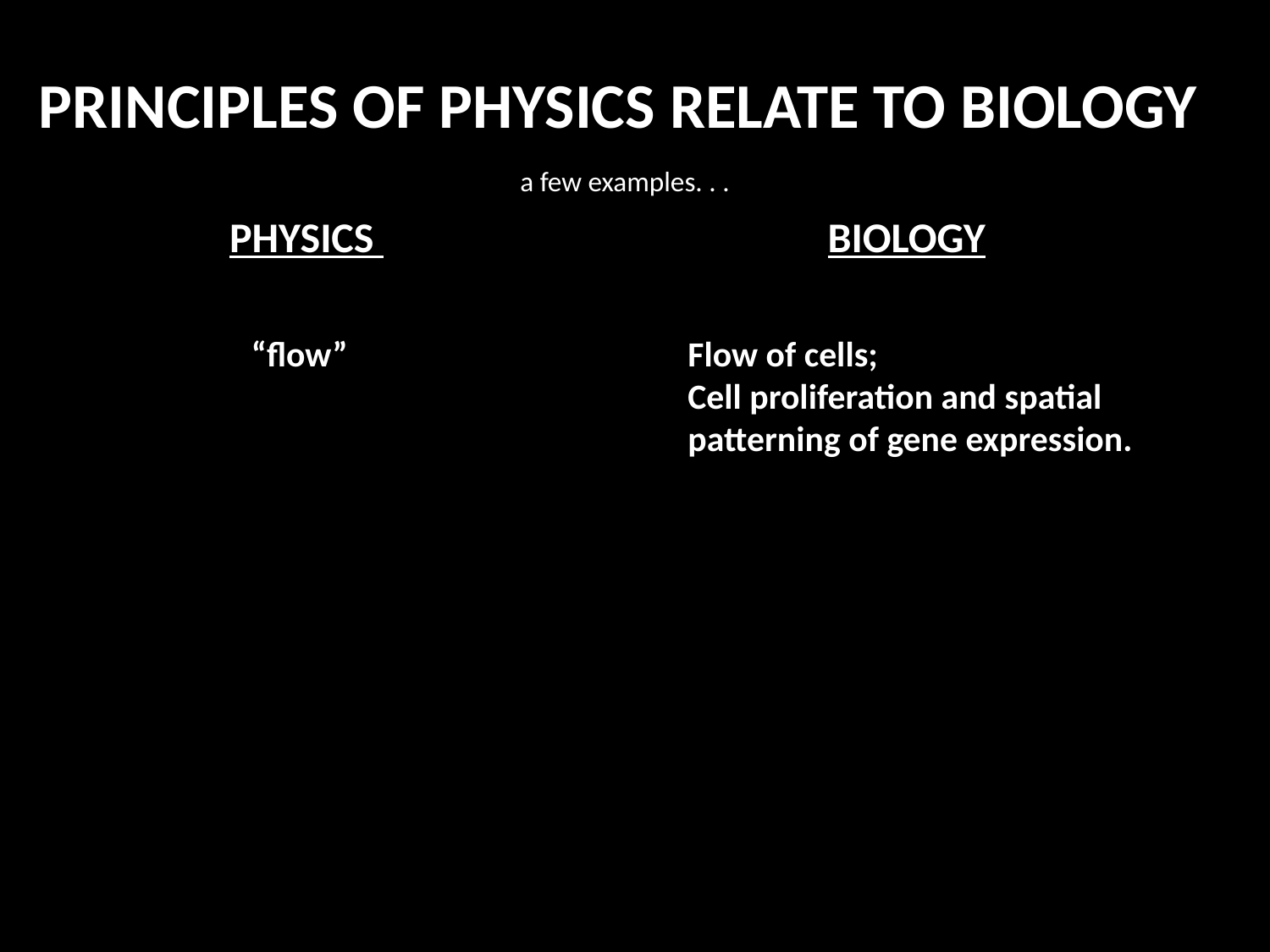

PRINCIPLES OF PHYSICS RELATE TO BIOLOGY
a few examples. . .
PHYSICS
BIOLOGY
“flow”
Flow of cells;
Cell proliferation and spatial patterning of gene expression.